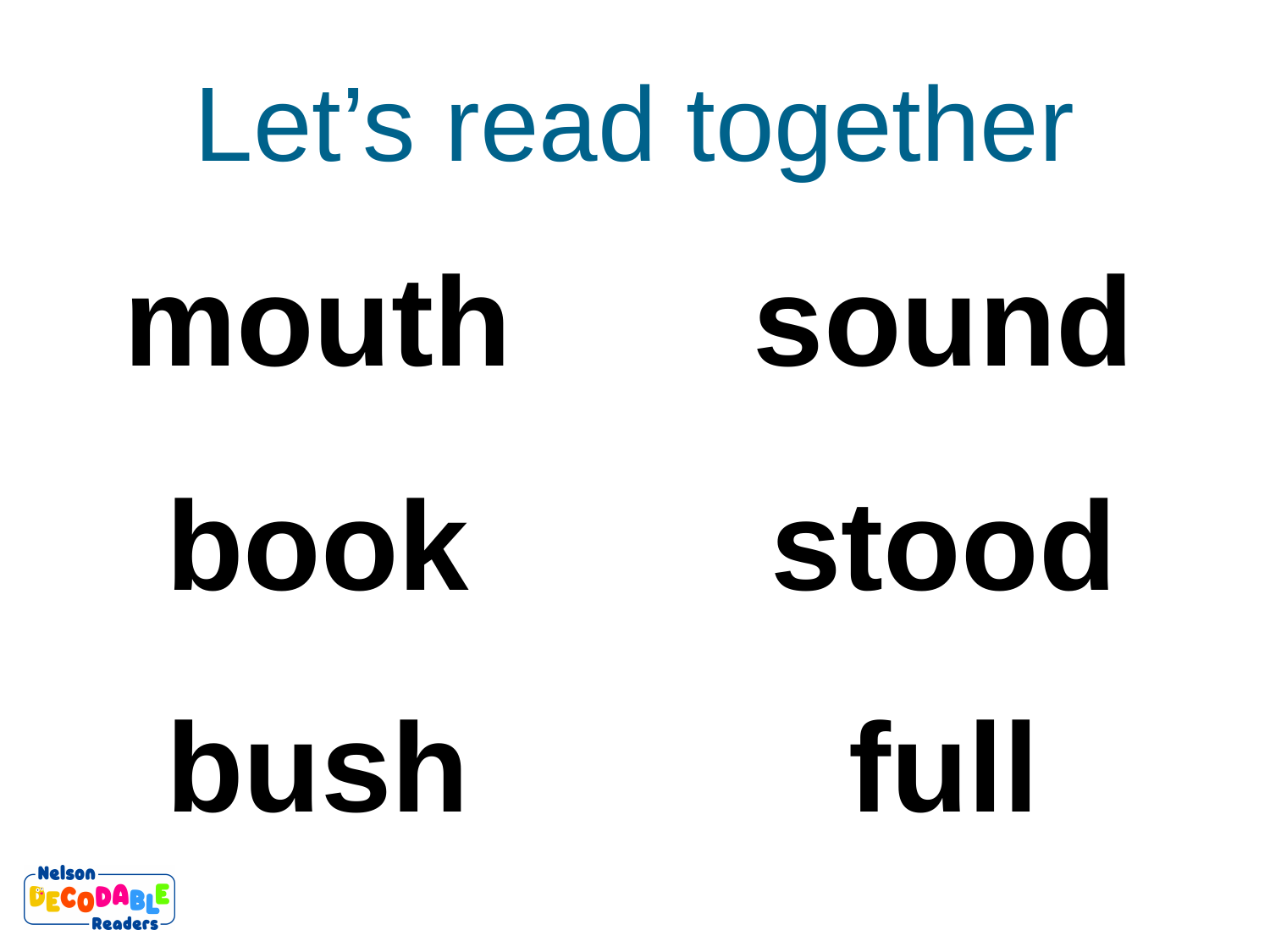

Let’s read together
mouth
sound
book
stood
full
bush